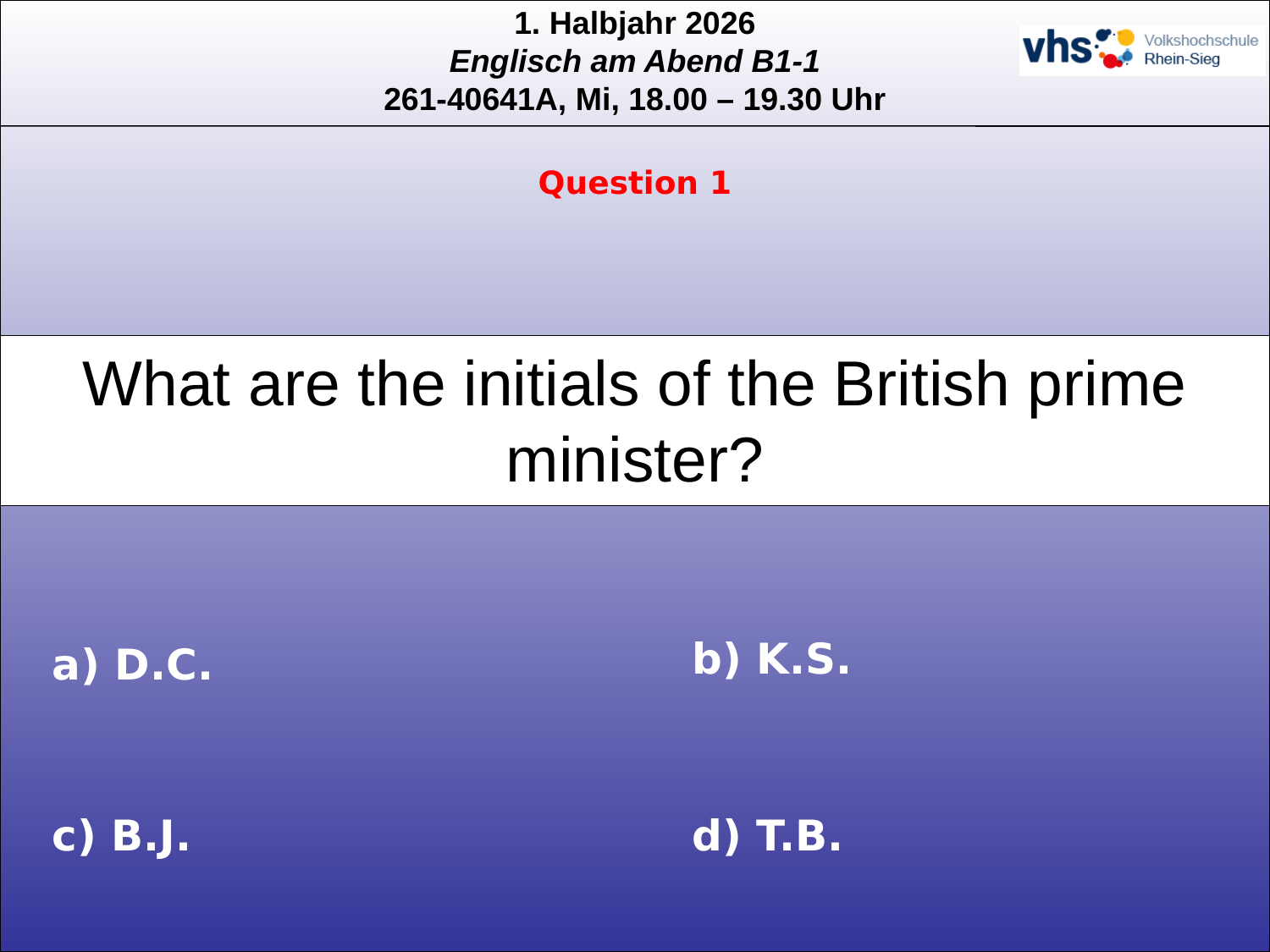

Question 1
# What are the initials of the British prime minister?
b) K.S.
a) D.C.
c) B.J.
d) T.B.